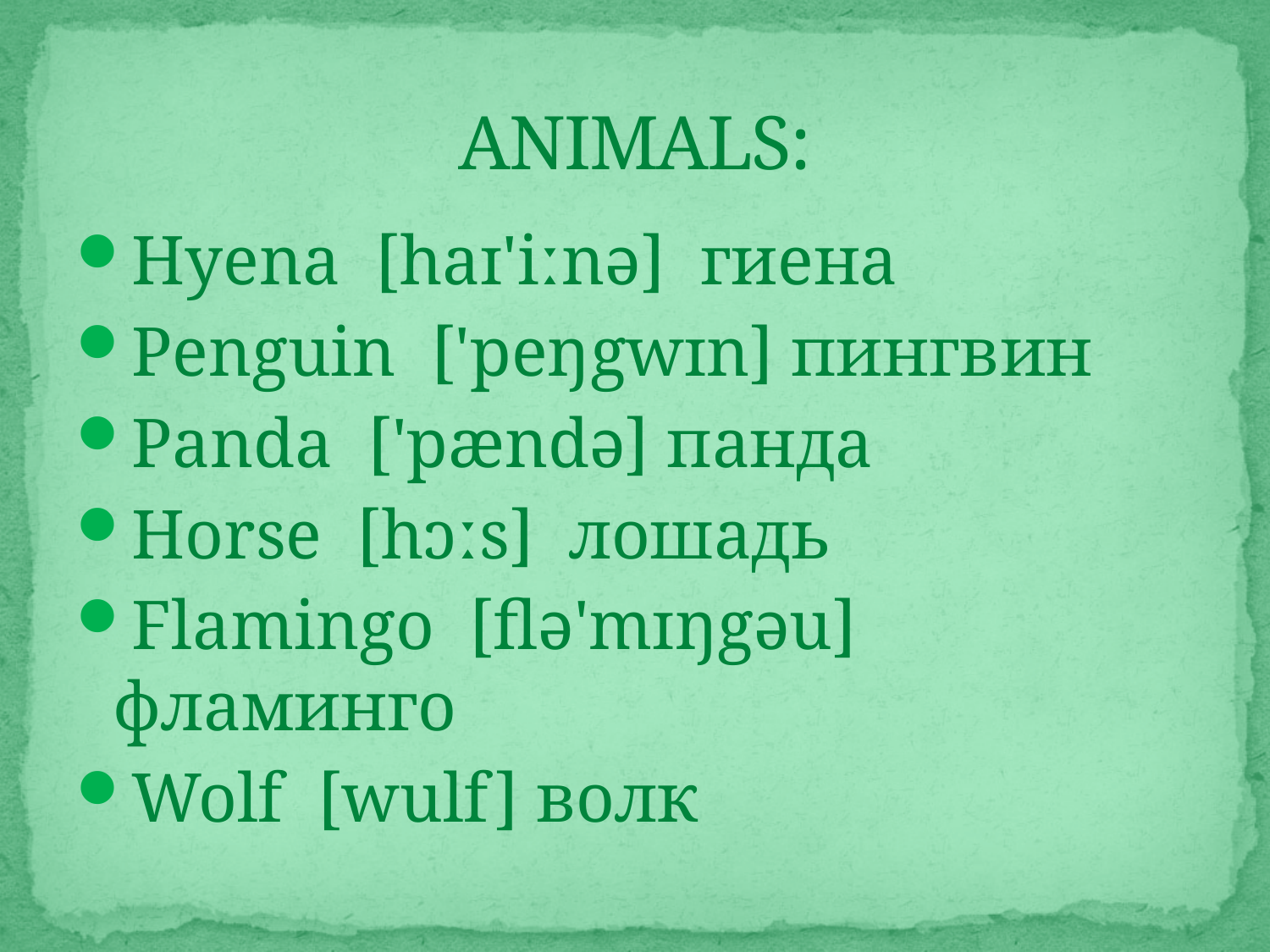

# ANIMALS:
Hyena  [haɪ'iːnə]  гиена
Penguin  ['peŋgwɪn] пингвин
Panda  ['pændə] панда
Horse  [hɔːs]  лошадь
Flamingo  [flə'mɪŋgəu]  фламинго
Wolf  [wulf] волк